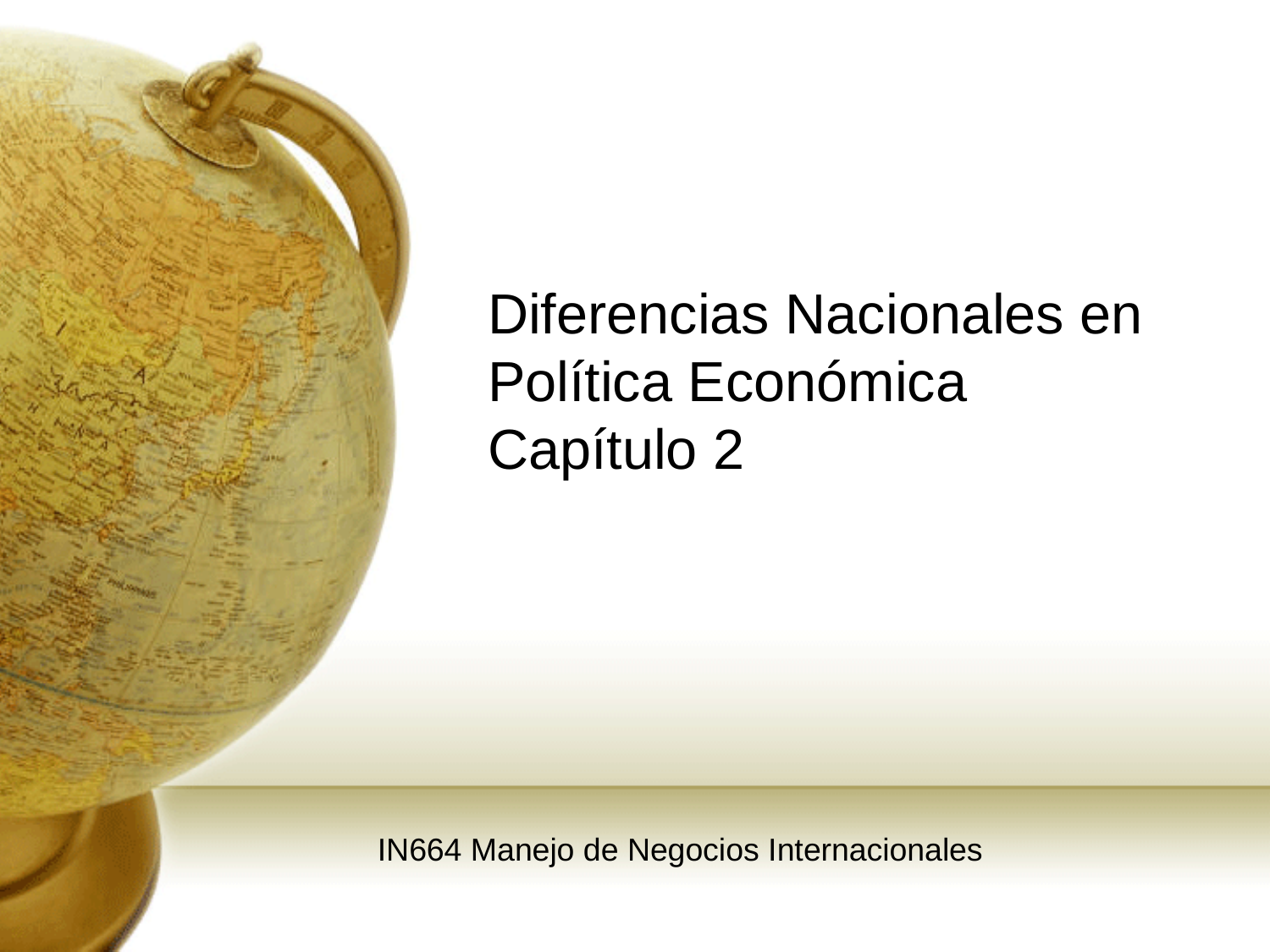

# Diferencias Nacionales en Política Económica Capítulo 2
IN664 Manejo de Negocios Internacionales